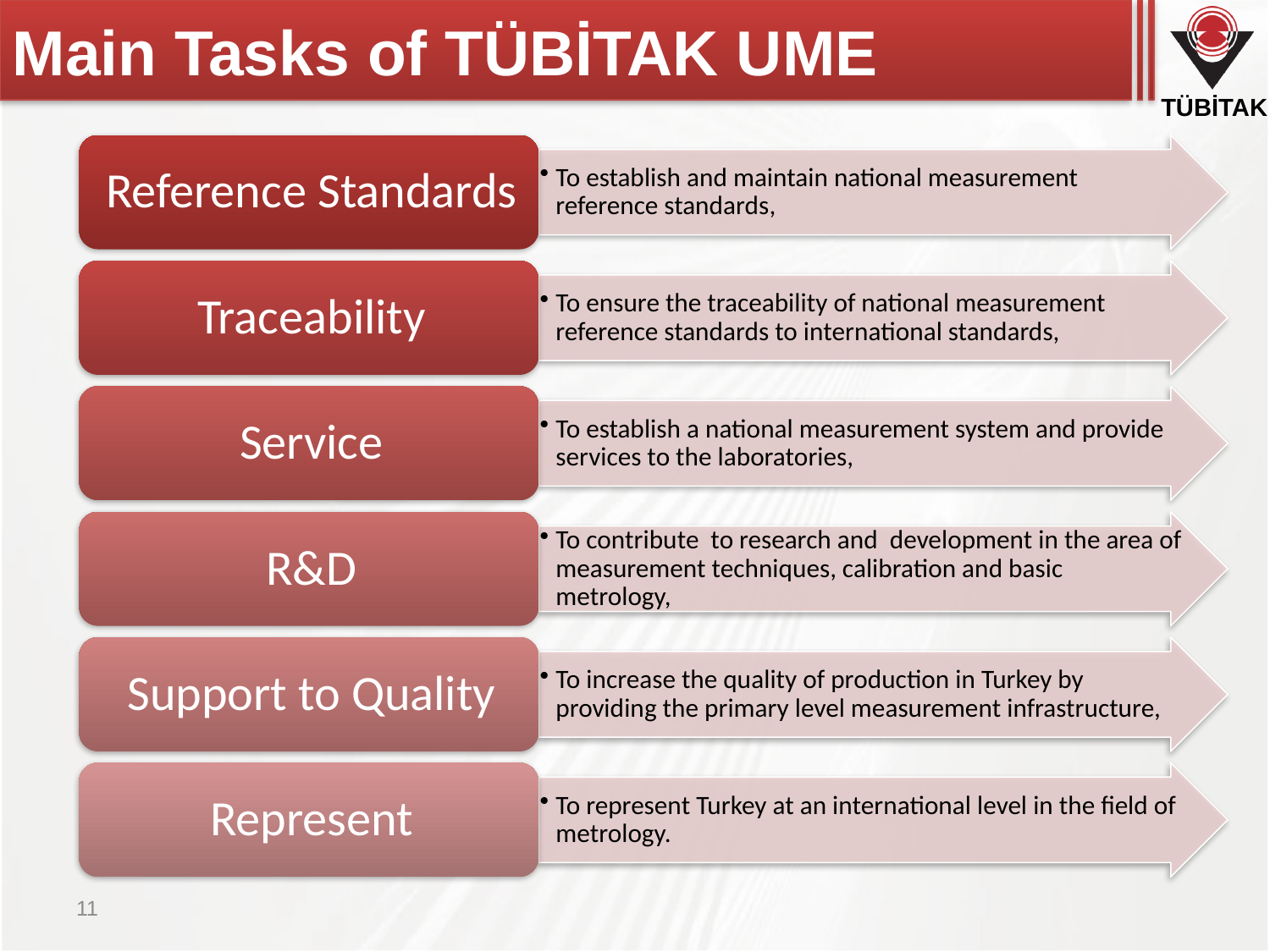

Main Tasks of TÜBİTAK UME
To establish and maintain national measurement reference standards,
Reference Standards
To ensure the traceability of national measurement reference standards to international standards,
Traceability
To establish a national measurement system and provide services to the laboratories,
Service
To contribute  to research and  development in the area of measurement techniques, calibration and basic metrology,
R&D
To increase the quality of production in Turkey by providing the primary level measurement infrastructure,
Support to Quality
To represent Turkey at an international level in the field of metrology.
Represent
11